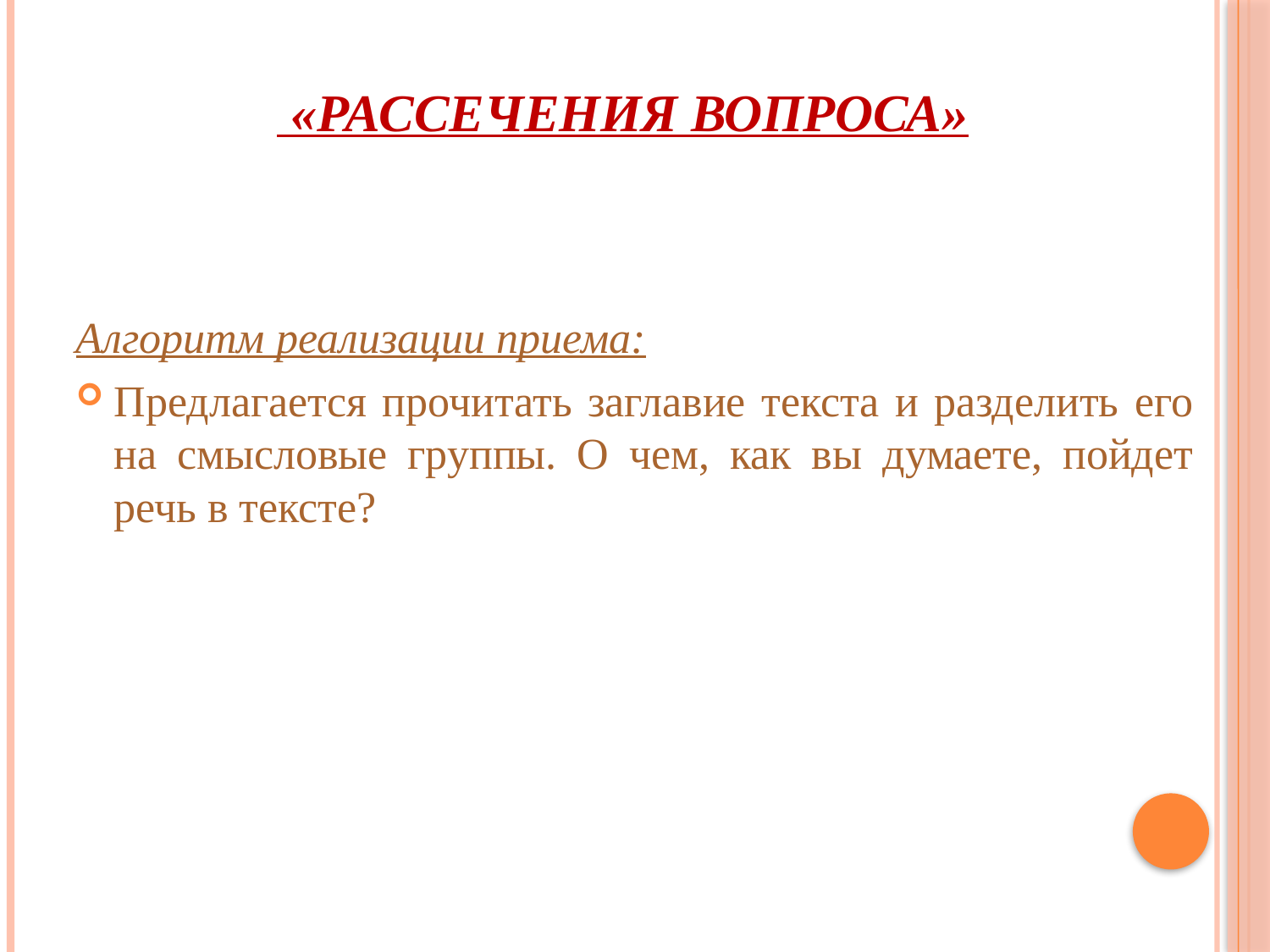

# «Рассечения вопроса»
Алгоритм реализации приема:
Предлагается прочитать заглавие текста и разделить его на смысловые группы. О чем, как вы думаете, пойдет речь в тексте?